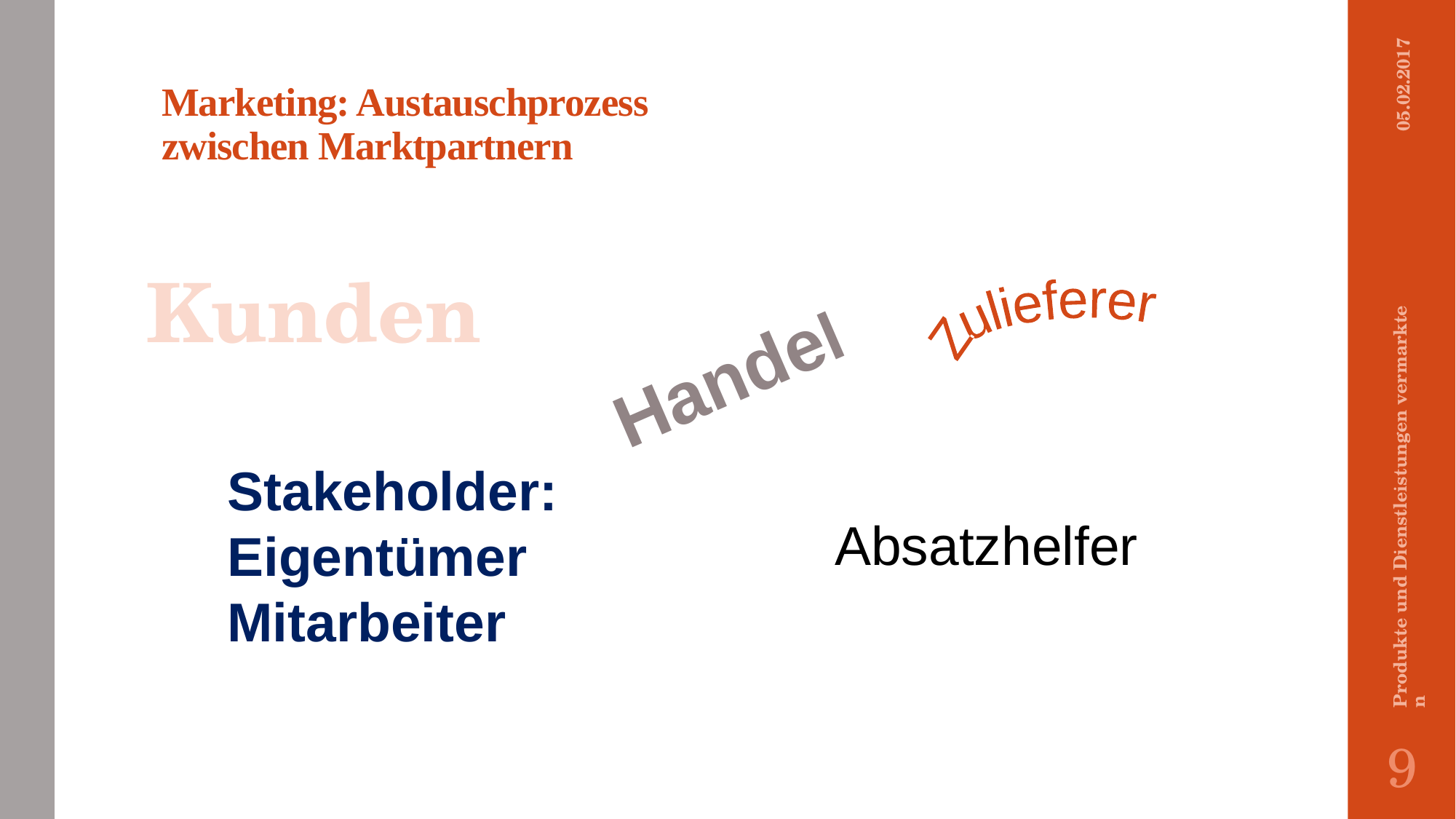

# Marketing: Austauschprozess zwischen Marktpartnern
05.02.2017
Kunden
Zulieferer
Handel
Stakeholder:
Eigentümer
Mitarbeiter
Produkte und Dienstleistungen vermarkten
Absatzhelfer
9